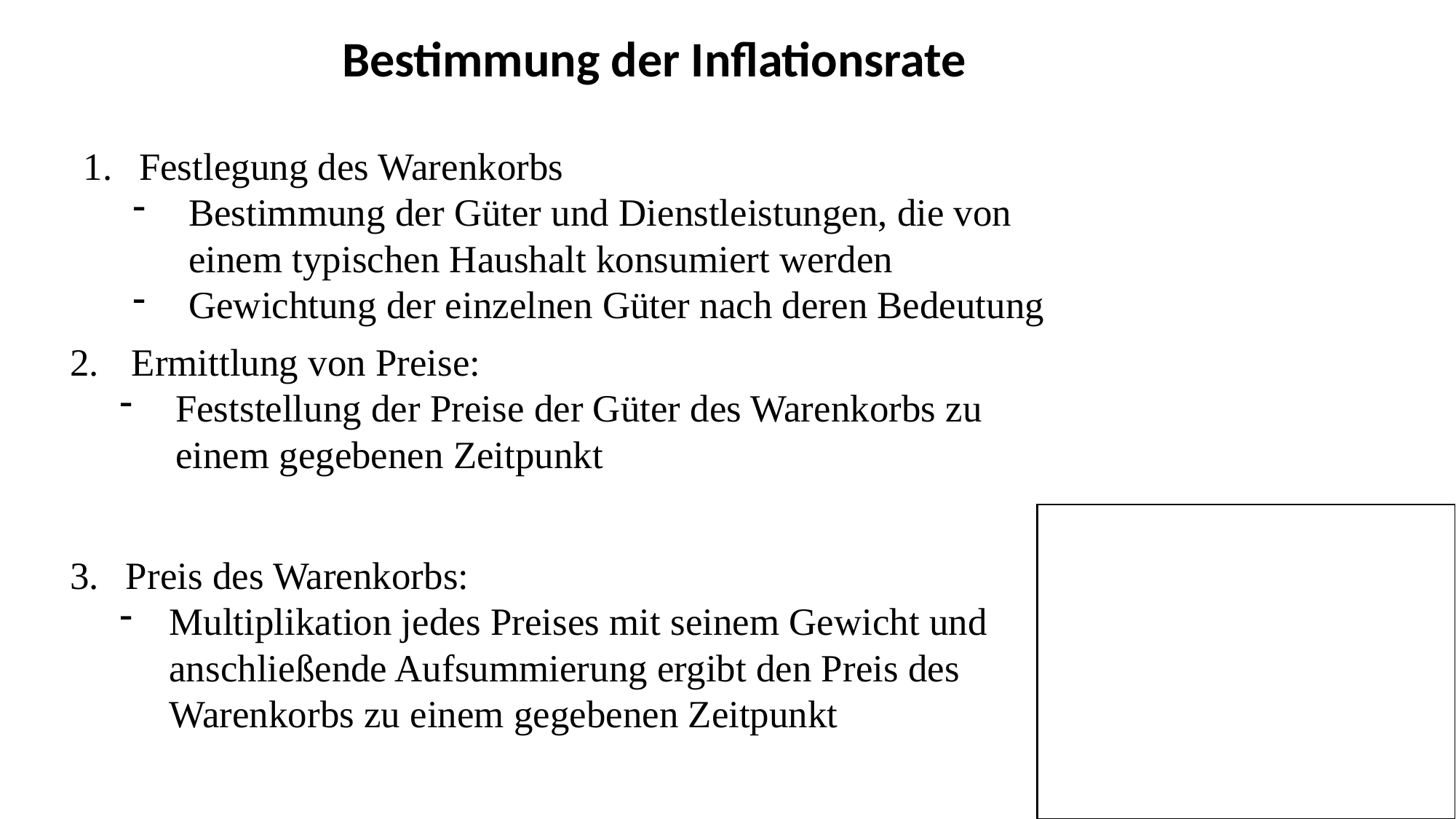

Bestimmung der Inflationsrate
Festlegung des Warenkorbs
Bestimmung der Güter und Dienstleistungen, die von einem typischen Haushalt konsumiert werden
Gewichtung der einzelnen Güter nach deren Bedeutung

Ermittlung von Preise:
Feststellung der Preise der Güter des Warenkorbs zu einem gegebenen Zeitpunkt

Preis des Warenkorbs:
Multiplikation jedes Preises mit seinem Gewicht und anschließende Aufsummierung ergibt den Preis des Warenkorbs zu einem gegebenen Zeitpunkt